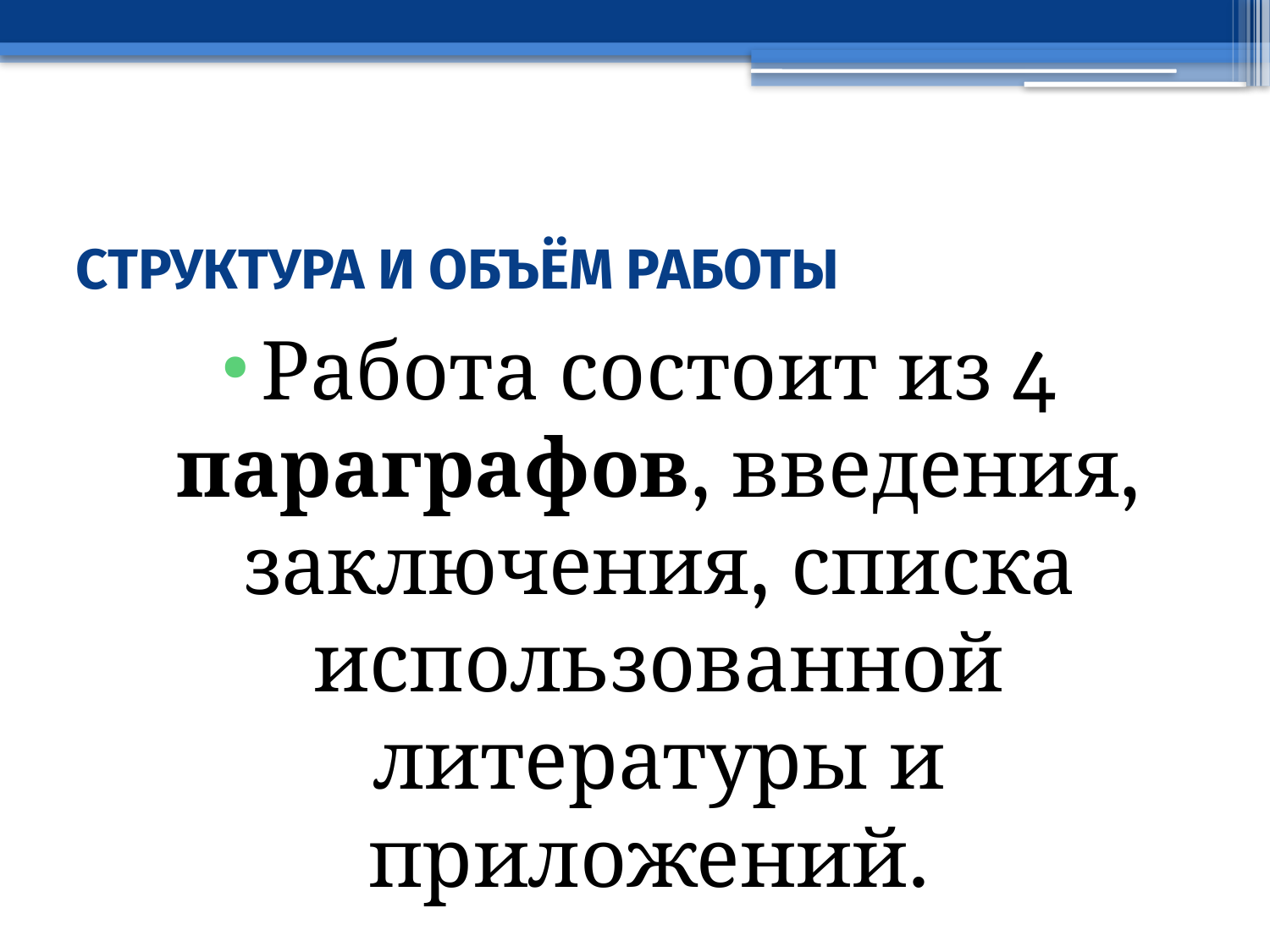

# СТРУКТУРА И ОБЪЁМ РАБОТЫ
Работа состоит из 4 параграфов, введения, заключения, списка использованной литературы и приложений.